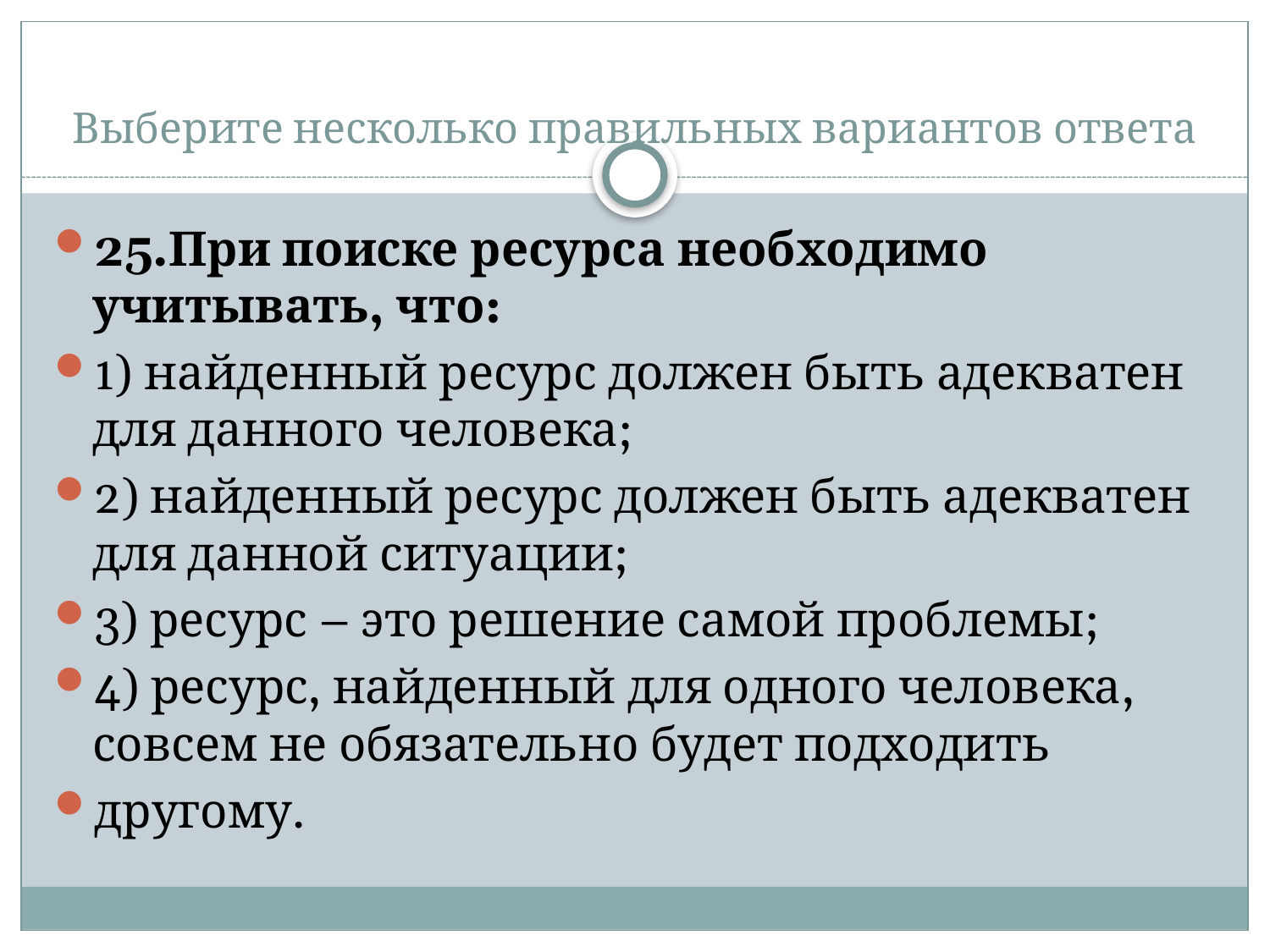

# Выберите несколько правильных вариантов ответа
25.При поиске ресурса необходимо учитывать, что:
1) найденный ресурс должен быть адекватен для данного человека;
2) найденный ресурс должен быть адекватен для данной ситуации;
3) ресурс – это решение самой проблемы;
4) ресурс, найденный для одного человека, совсем не обязательно будет подходить
другому.